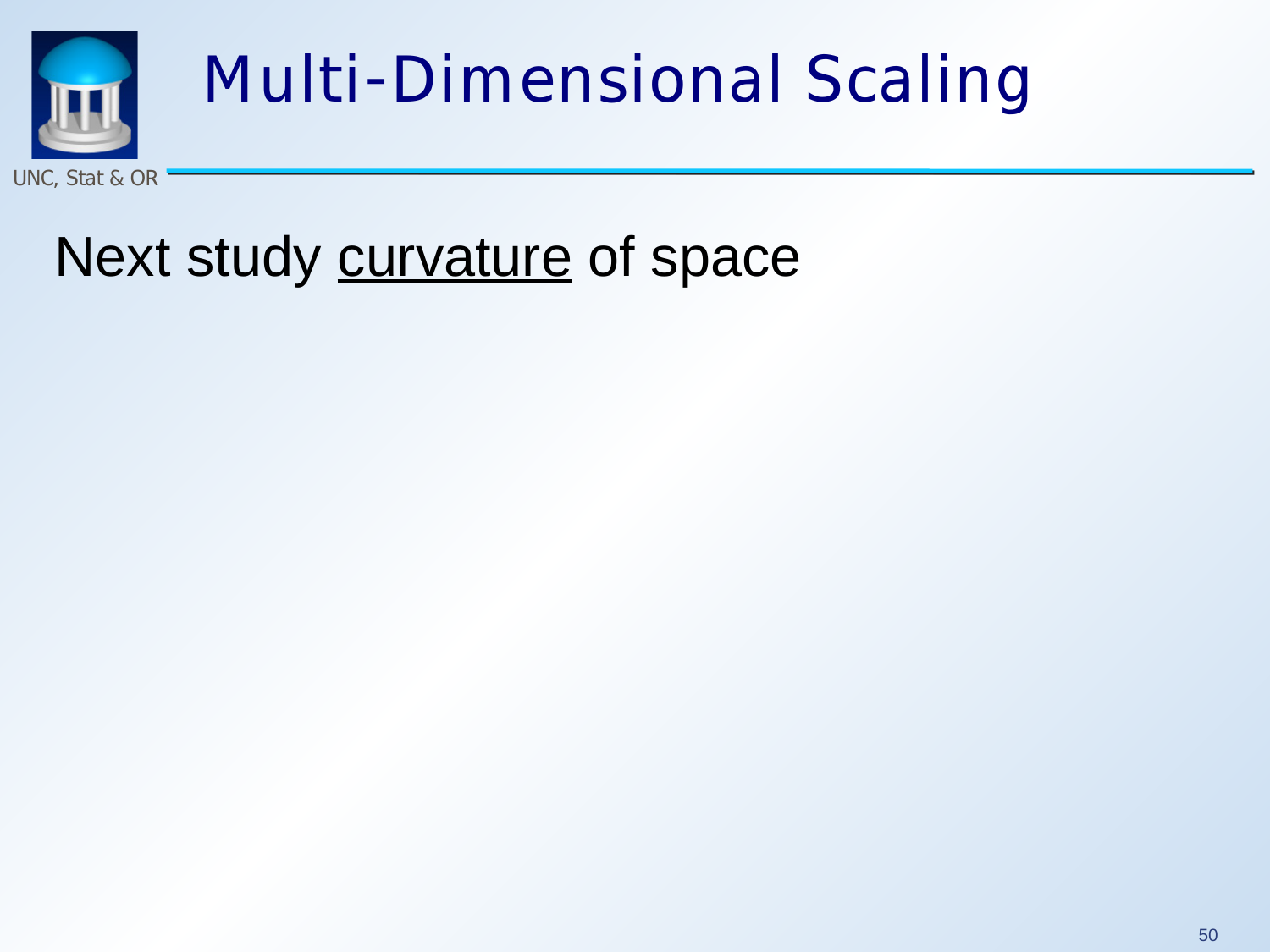

# Multi-Dimensional Scaling
Next study curvature of space